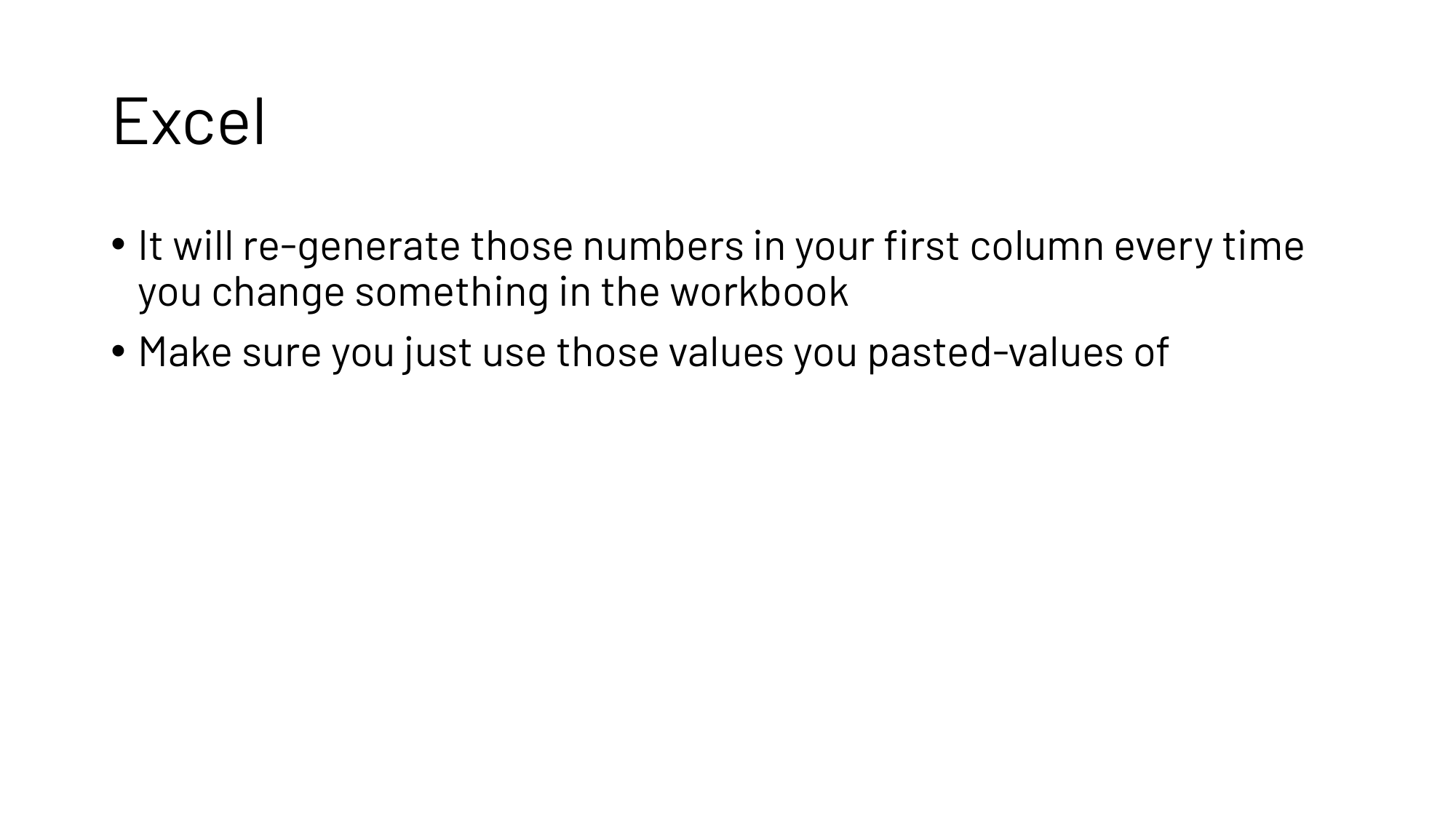

# Excel
It will re-generate those numbers in your first column every time you change something in the workbook
Make sure you just use those values you pasted-values of